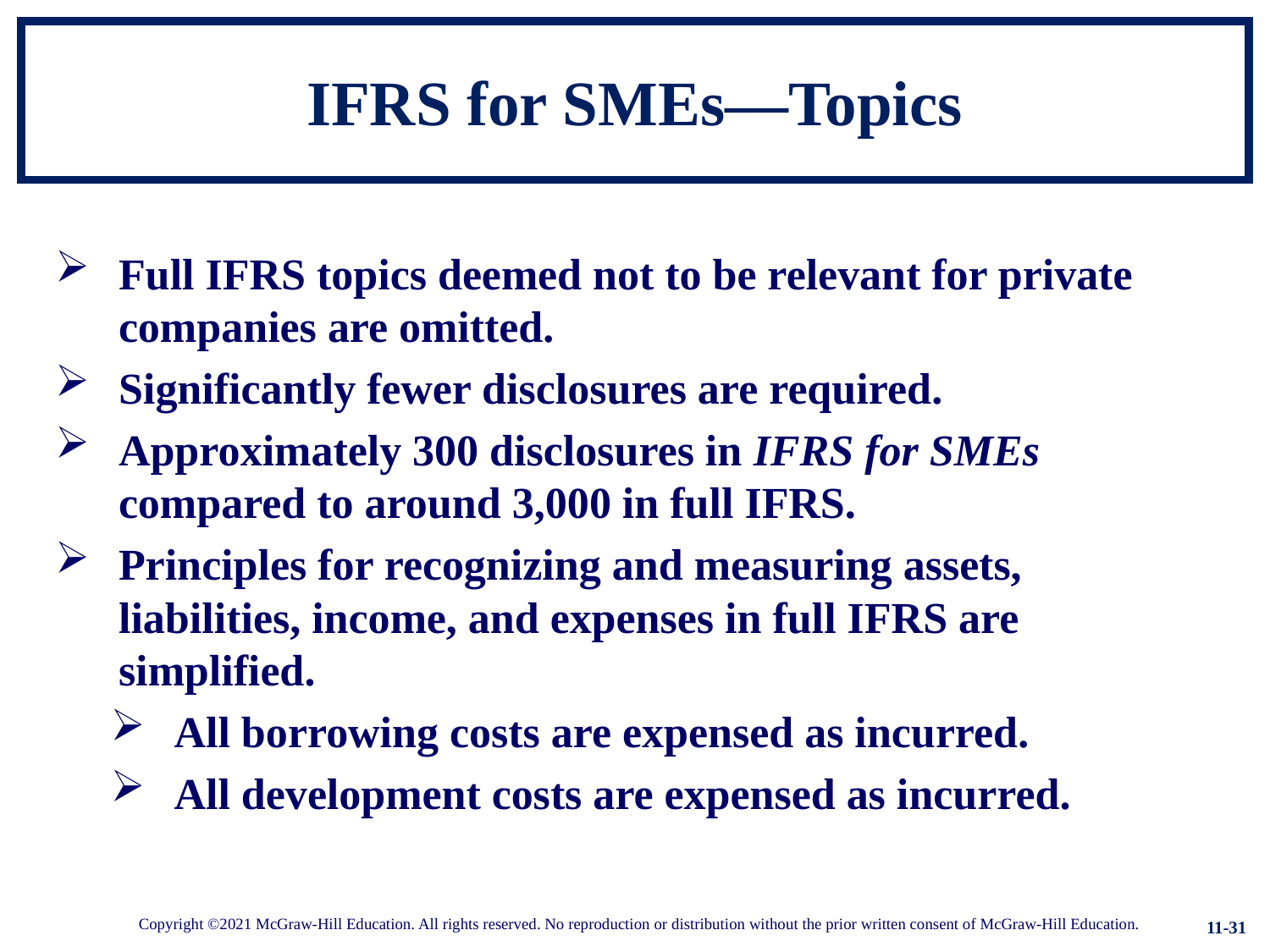

# IFRS for SMEs—Topics
Full IFRS topics deemed not to be relevant for private companies are omitted.
Significantly fewer disclosures are required.
Approximately 300 disclosures in IFRS for SMEs compared to around 3,000 in full IFRS.
Principles for recognizing and measuring assets, liabilities, income, and expenses in full IFRS are simplified.
All borrowing costs are expensed as incurred.
All development costs are expensed as incurred.
11-31
Copyright ©2021 McGraw-Hill Education. All rights reserved. No reproduction or distribution without the prior written consent of McGraw-Hill Education.